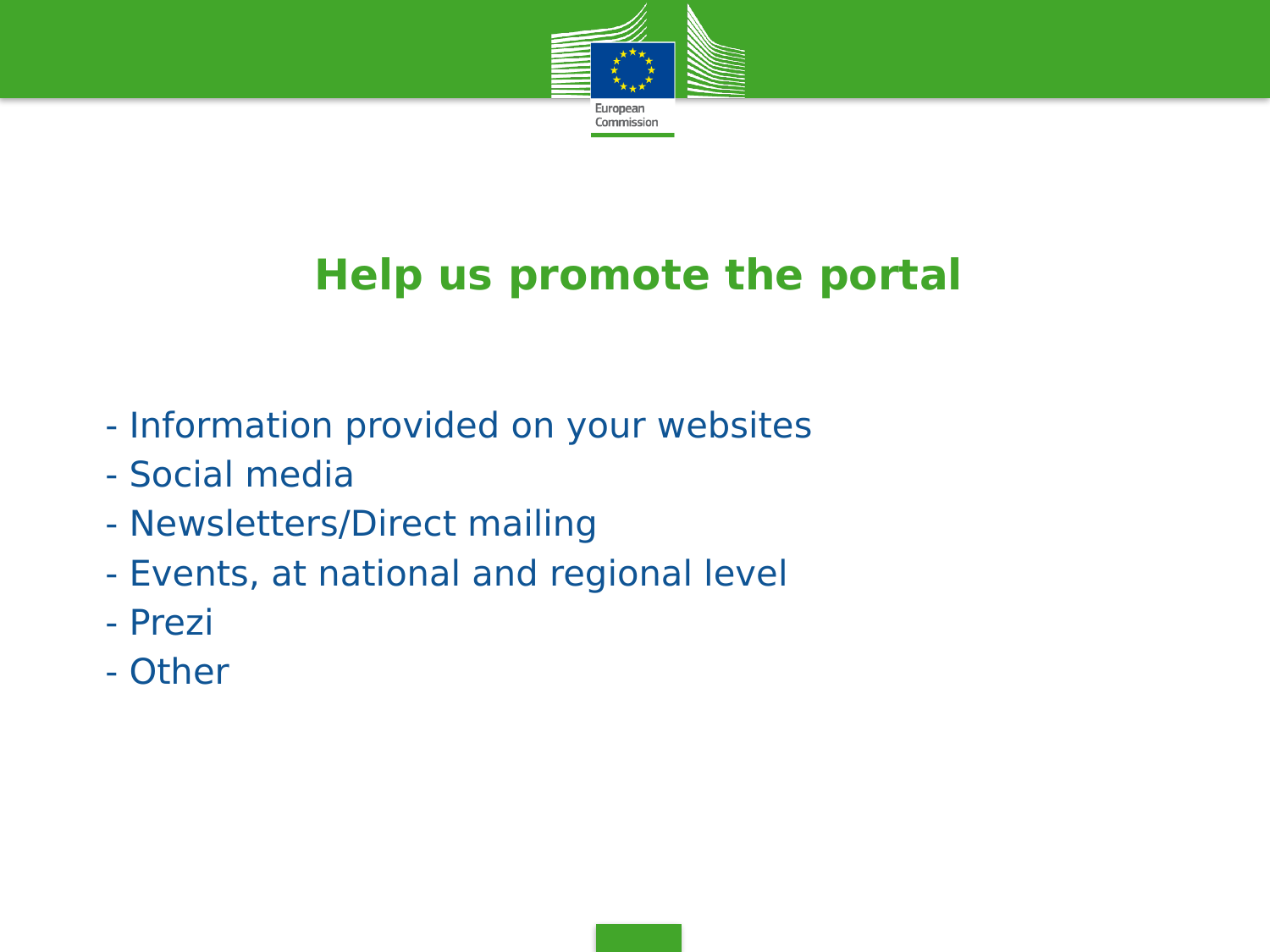

# Help us promote the portal
- Information provided on your websites
- Social media
- Newsletters/Direct mailing
- Events, at national and regional level
- Prezi
- Other

33